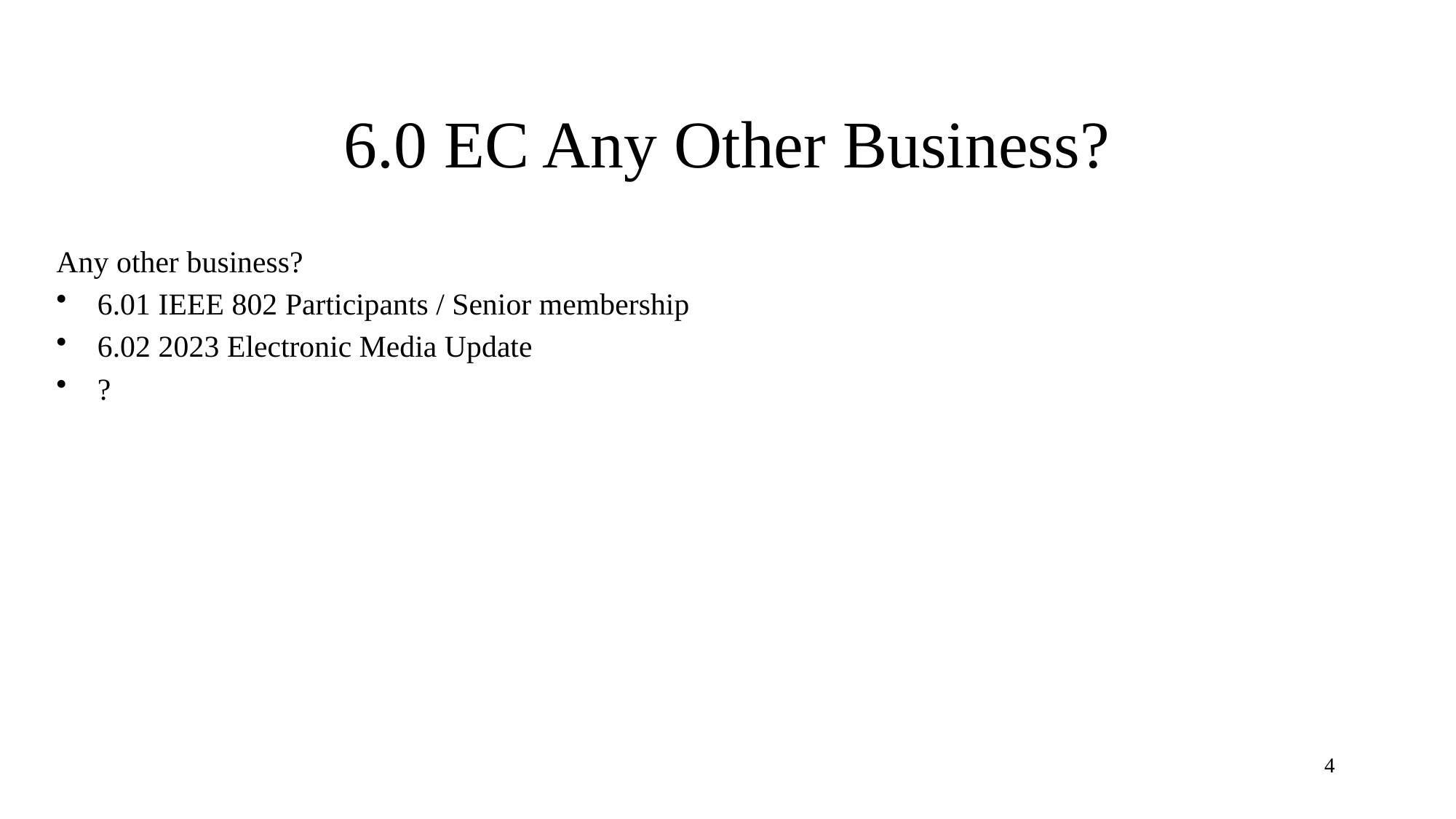

# 6.0 EC Any Other Business?
Any other business?
6.01 IEEE 802 Participants / Senior membership
6.02 2023 Electronic Media Update
?

4